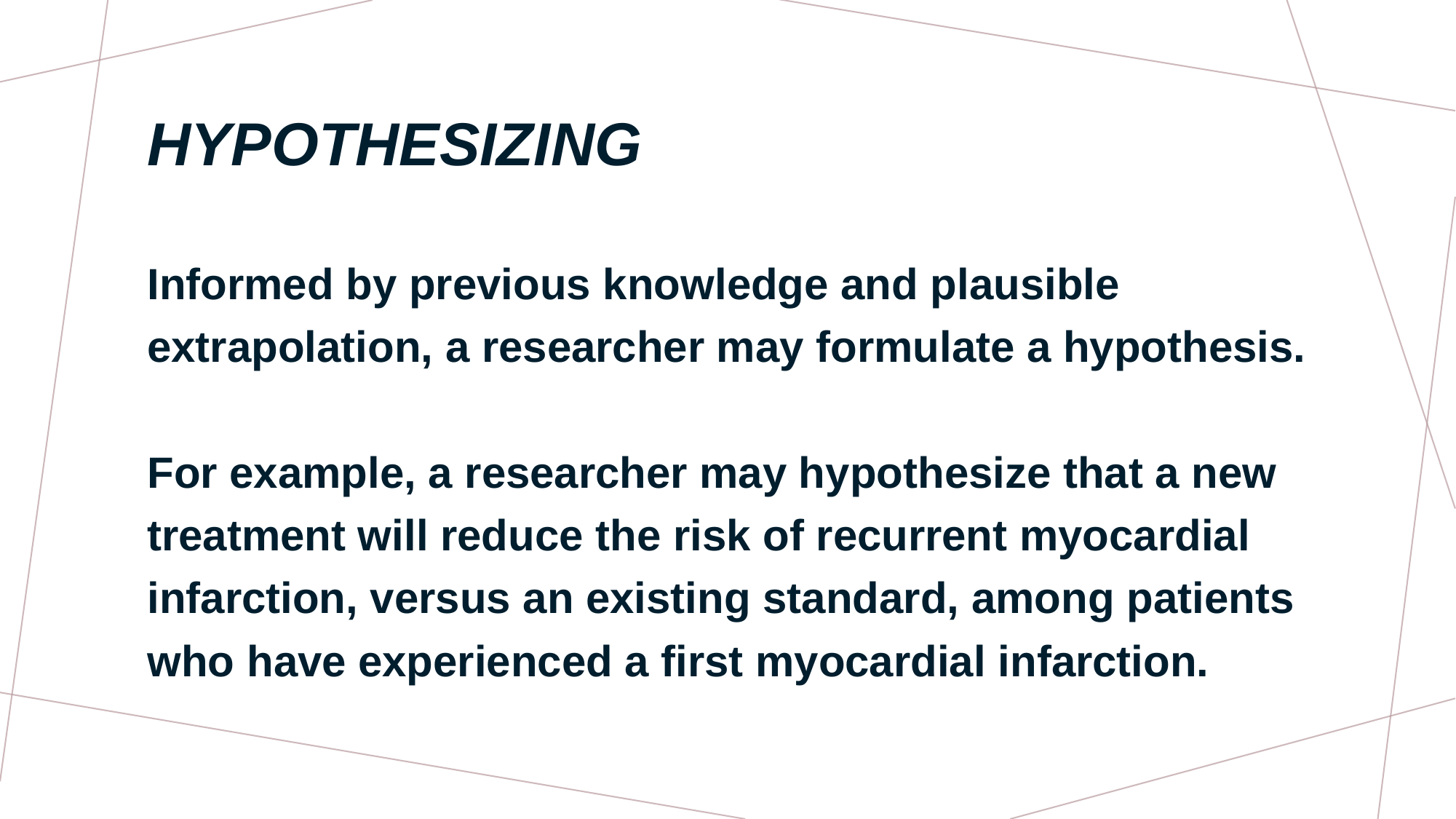

# HYPOTHESIZING
Informed by previous knowledge and plausible extrapolation, a researcher may formulate a hypothesis.

For example, a researcher may hypothesize that a new treatment will reduce the risk of recurrent myocardial infarction, versus an existing standard, among patients who have experienced a first myocardial infarction.